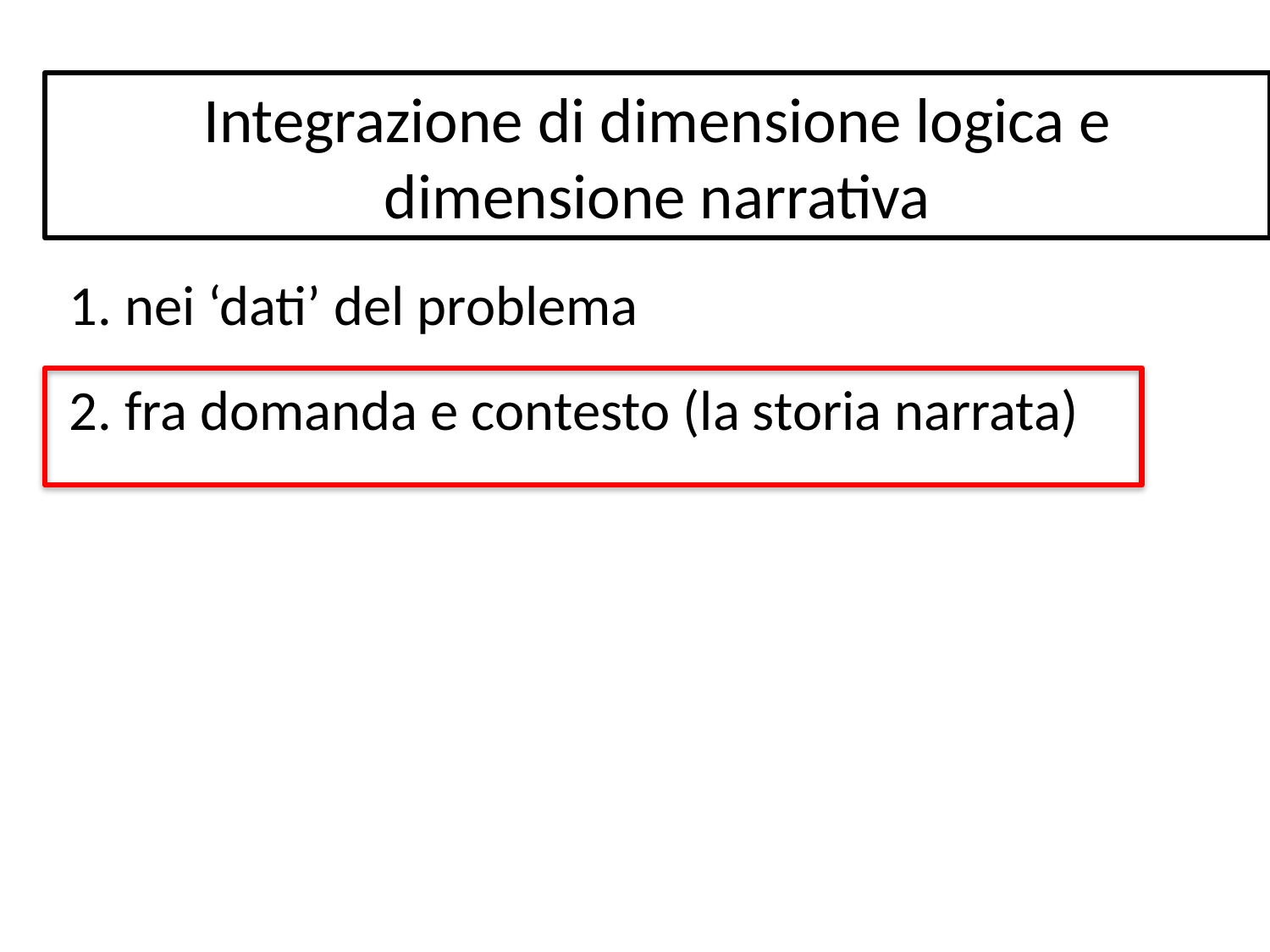

Integrazione di dimensione logica e dimensione narrativa
1. nei ‘dati’ del problema

2. fra domanda e contesto (la storia narrata)